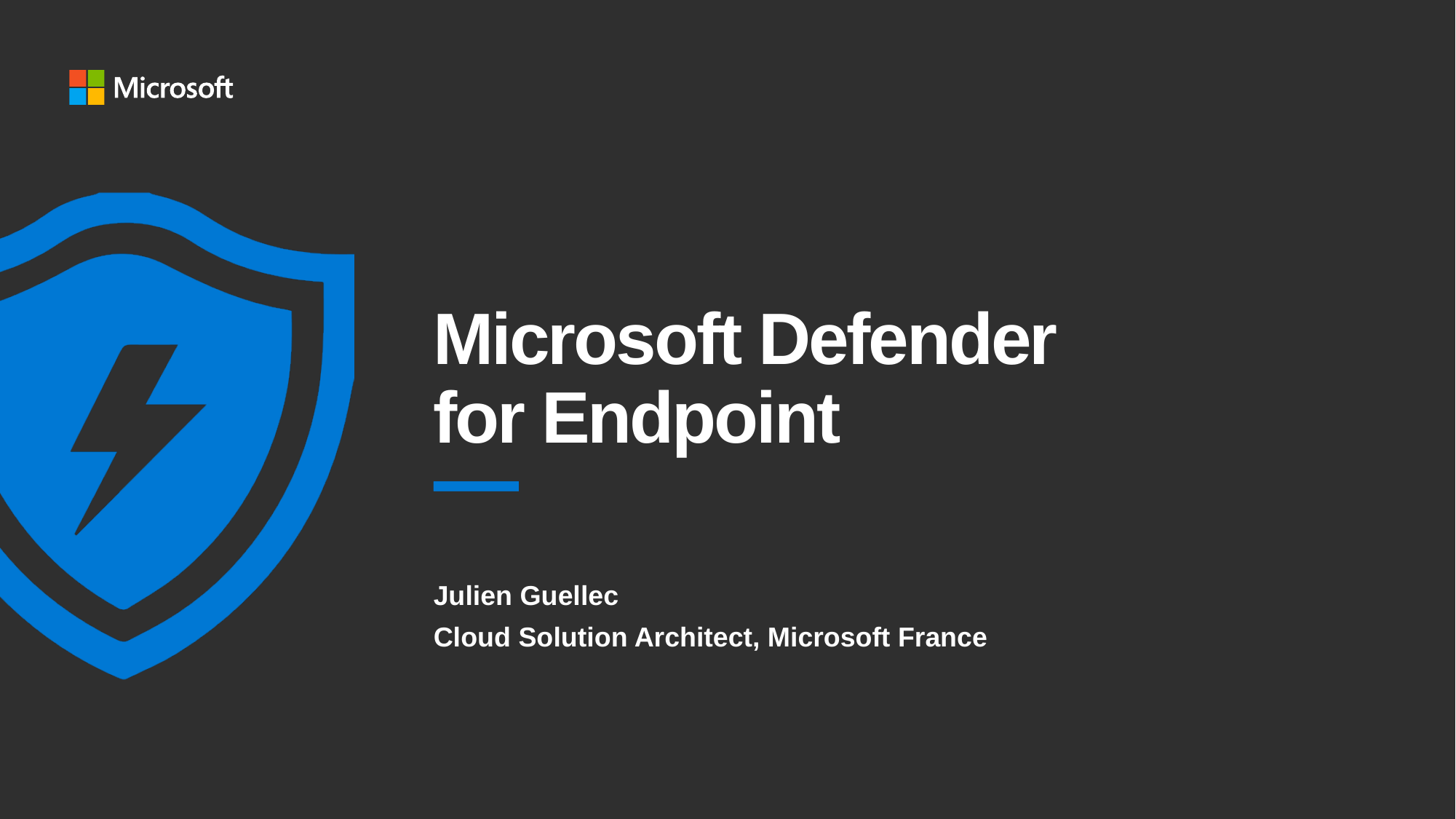

# Microsoft Defender for Endpoint

Julien Guellec
Cloud Solution Architect, Microsoft France